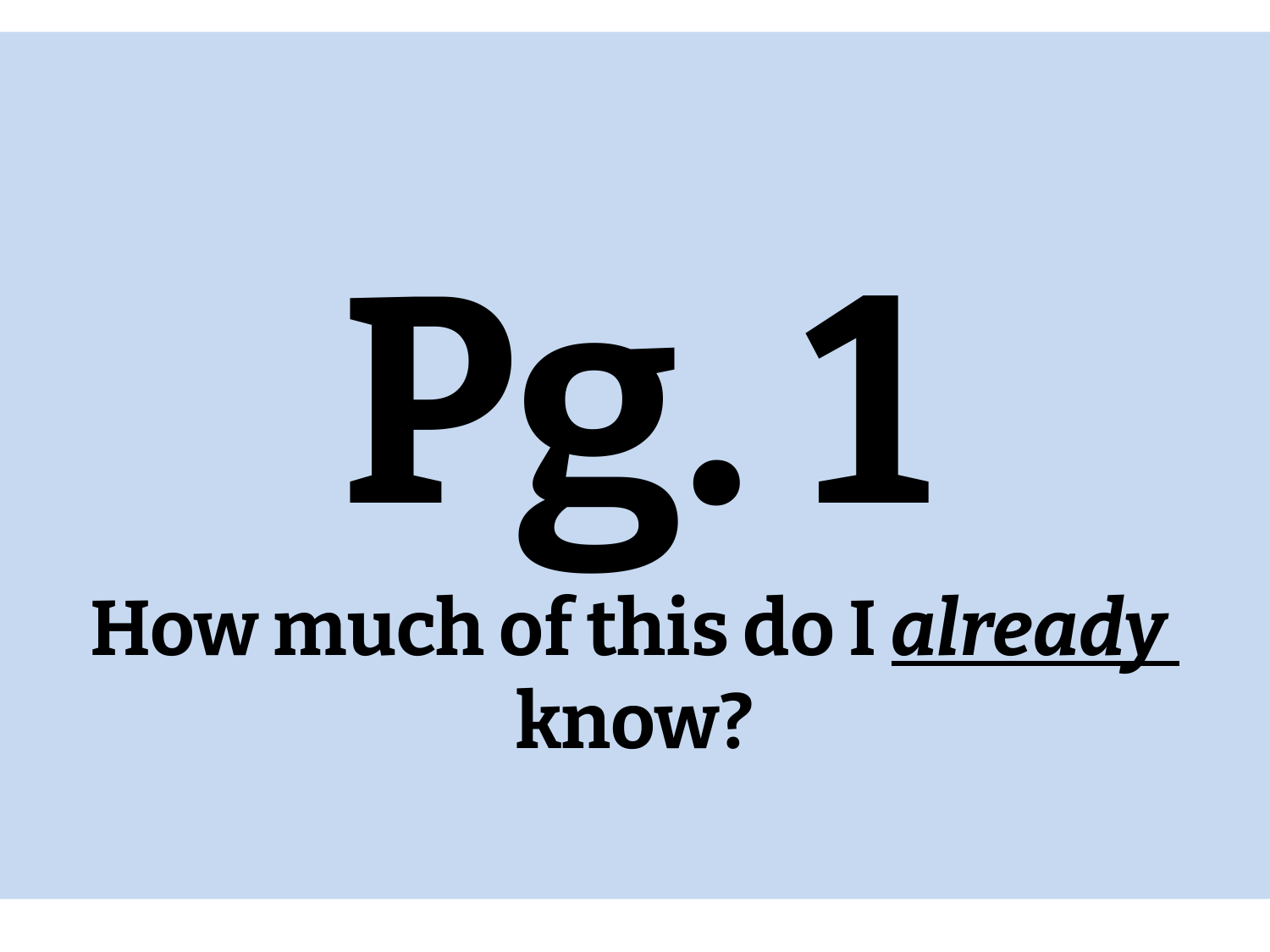

Pg. 1
How much of this do I already  know?